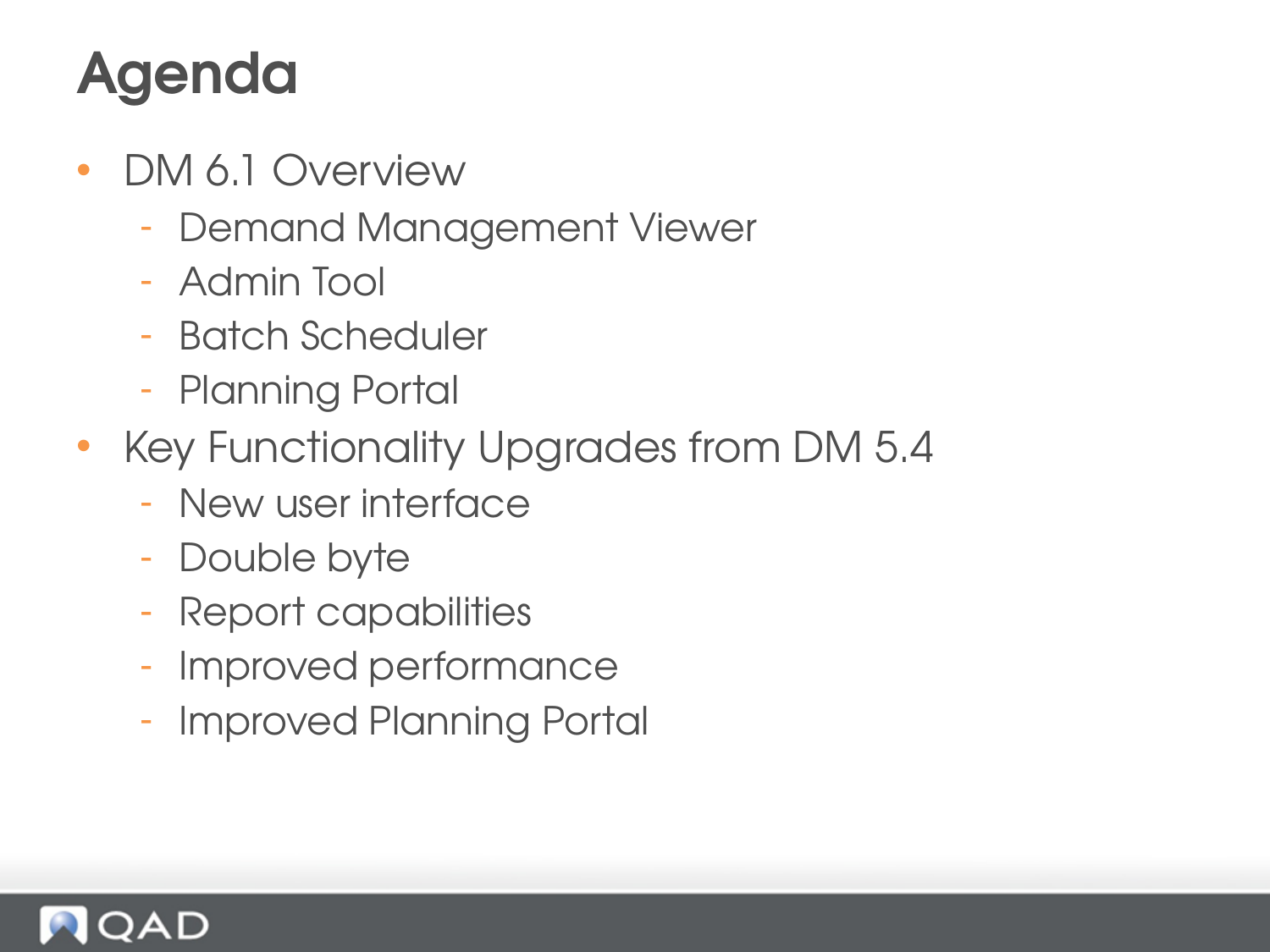

# Agenda
DM 6.1 Overview
Demand Management Viewer
Admin Tool
Batch Scheduler
Planning Portal
Key Functionality Upgrades from DM 5.4
New user interface
Double byte
Report capabilities
Improved performance
Improved Planning Portal